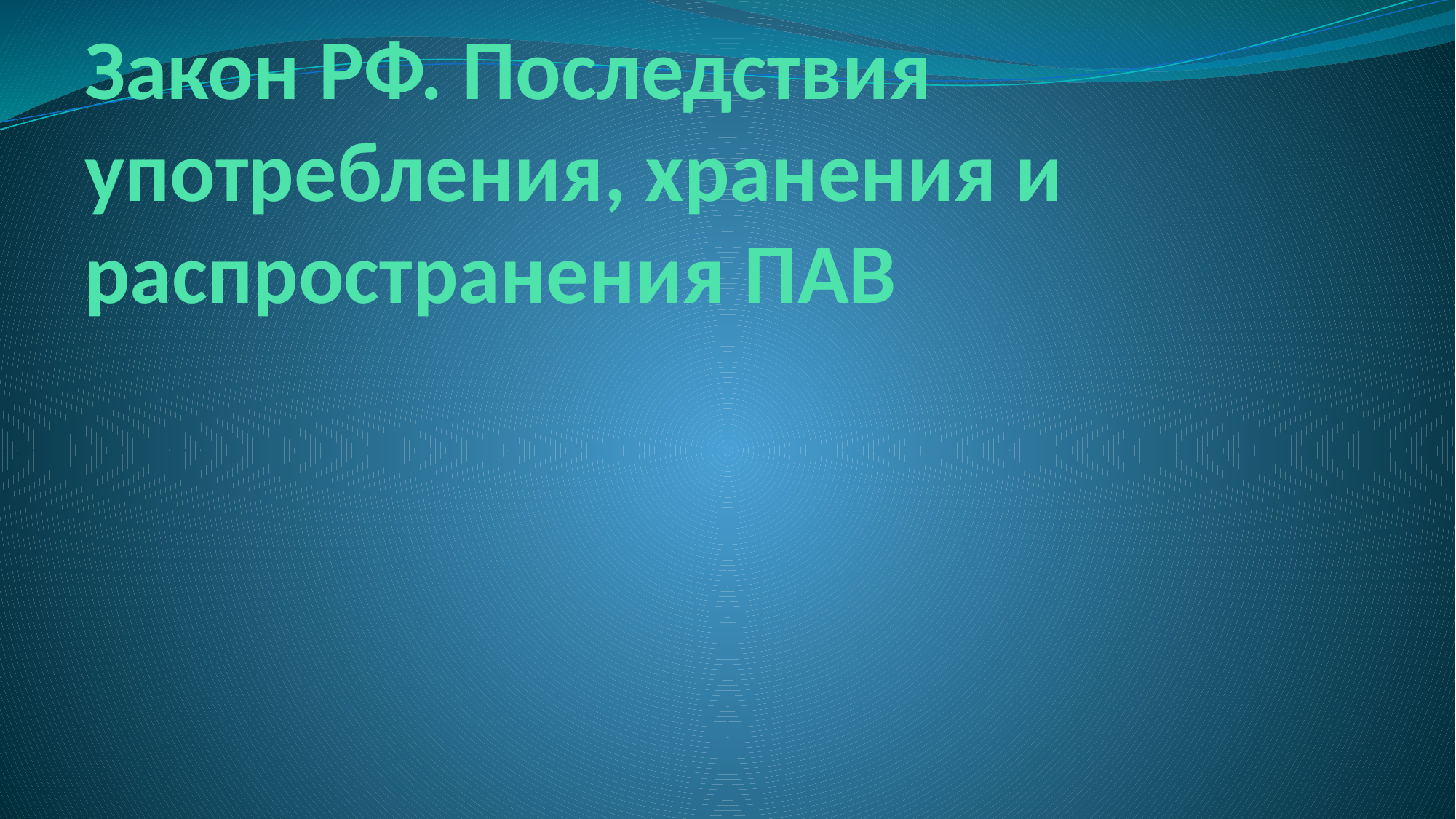

# Закон РФ. Последствия употребления, хранения и распространения ПАВ